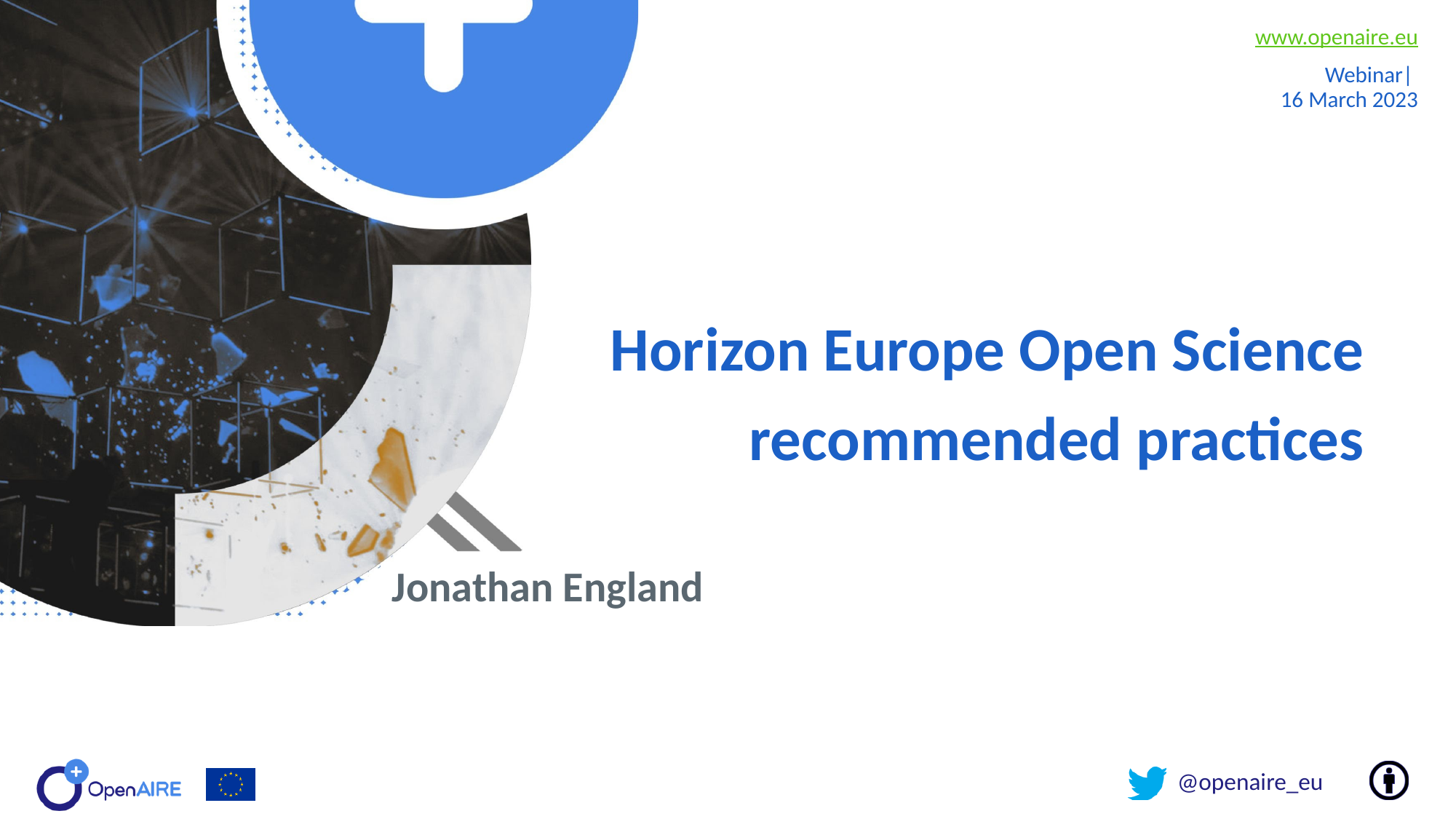

www.openaire.eu
Webinar|
16 March 2023

Horizon Europe Open Science recommended practices
Jonathan England